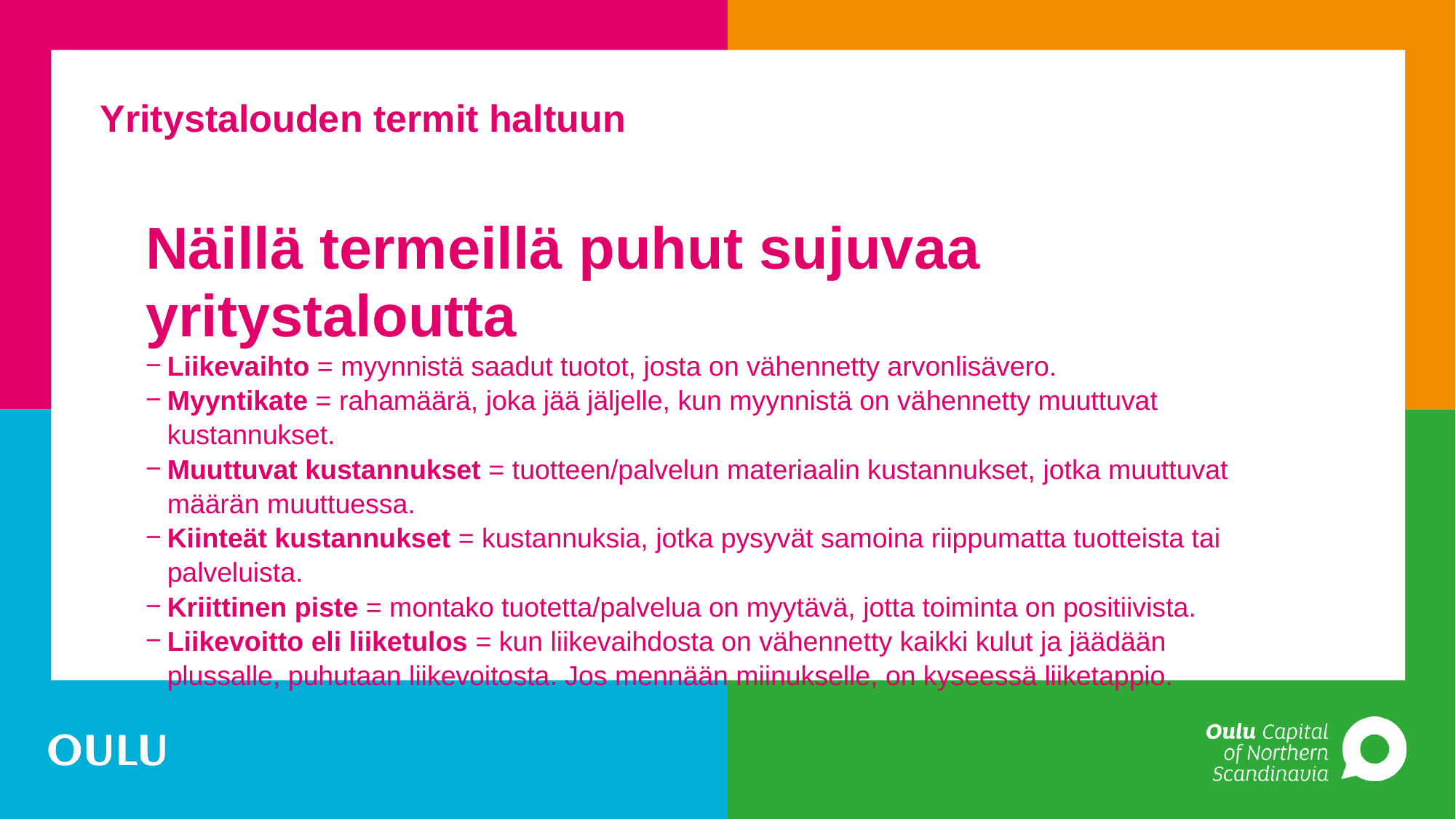

# Yritystalouden termit haltuun
Näillä termeillä puhut sujuvaa yritystaloutta
Liikevaihto = myynnistä saadut tuotot, josta on vähennetty arvonlisävero.
Myyntikate = rahamäärä, joka jää jäljelle, kun myynnistä on vähennetty muuttuvat kustannukset.
Muuttuvat kustannukset = tuotteen/palvelun materiaalin kustannukset, jotka muuttuvat määrän muuttuessa.
Kiinteät kustannukset = kustannuksia, jotka pysyvät samoina riippumatta tuotteista tai palveluista.
Kriittinen piste = montako tuotetta/palvelua on myytävä, jotta toiminta on positiivista.
Liikevoitto eli liiketulos = kun liikevaihdosta on vähennetty kaikki kulut ja jäädään plussalle, puhutaan liikevoitosta. Jos mennään miinukselle, on kyseessä liiketappio.